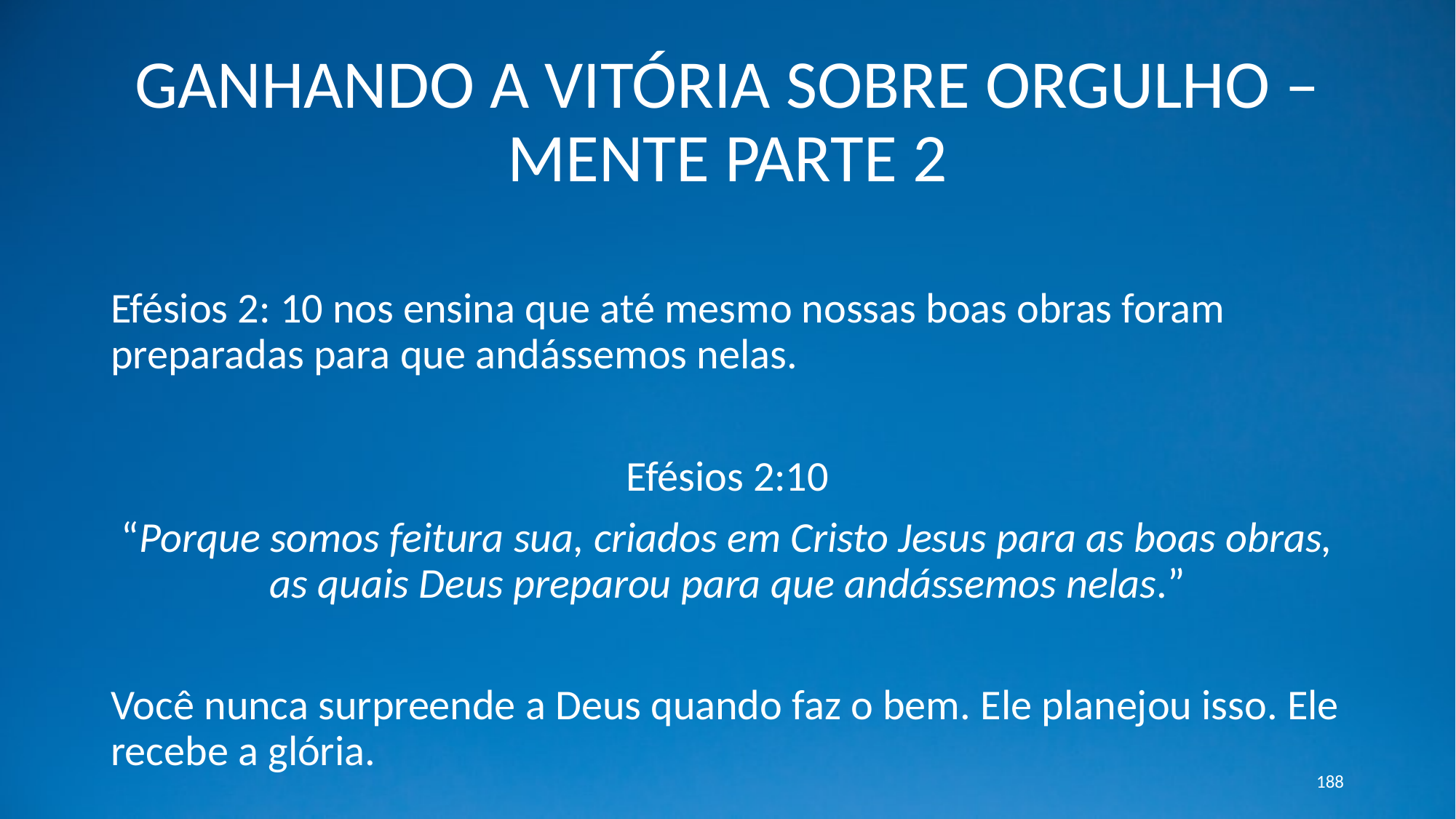

# GANHANDO A VITÓRIA SOBRE ORGULHO – MENTE PARTE 2

Efésios 2: 10 nos ensina que até mesmo nossas boas obras foram preparadas para que andássemos nelas.

Efésios 2:10
“Porque somos feitura sua, criados em Cristo Jesus para as boas obras, as quais Deus preparou para que andássemos nelas.”

Você nunca surpreende a Deus quando faz o bem. Ele planejou isso. Ele recebe a glória.

Do que você deve se orgulhar? O orgulho geralmente vem de pensar que você é superior a Deus, que você sabe melhor do que Deus. É afirmar que tudo o que você fez é por você mesmo é desprezar a graça de Deus.

188